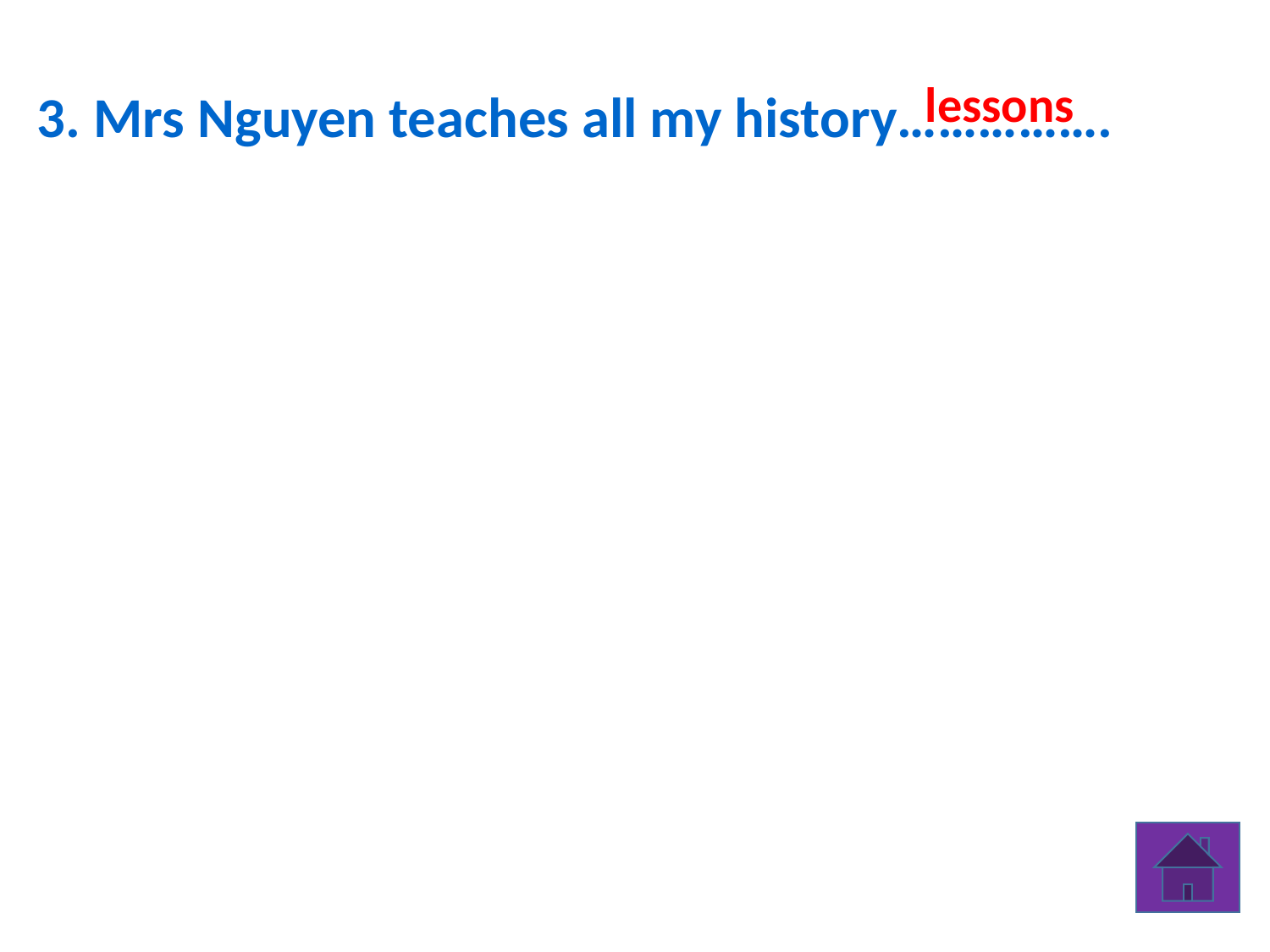

lessons
3. Mrs Nguyen teaches all my history…………….